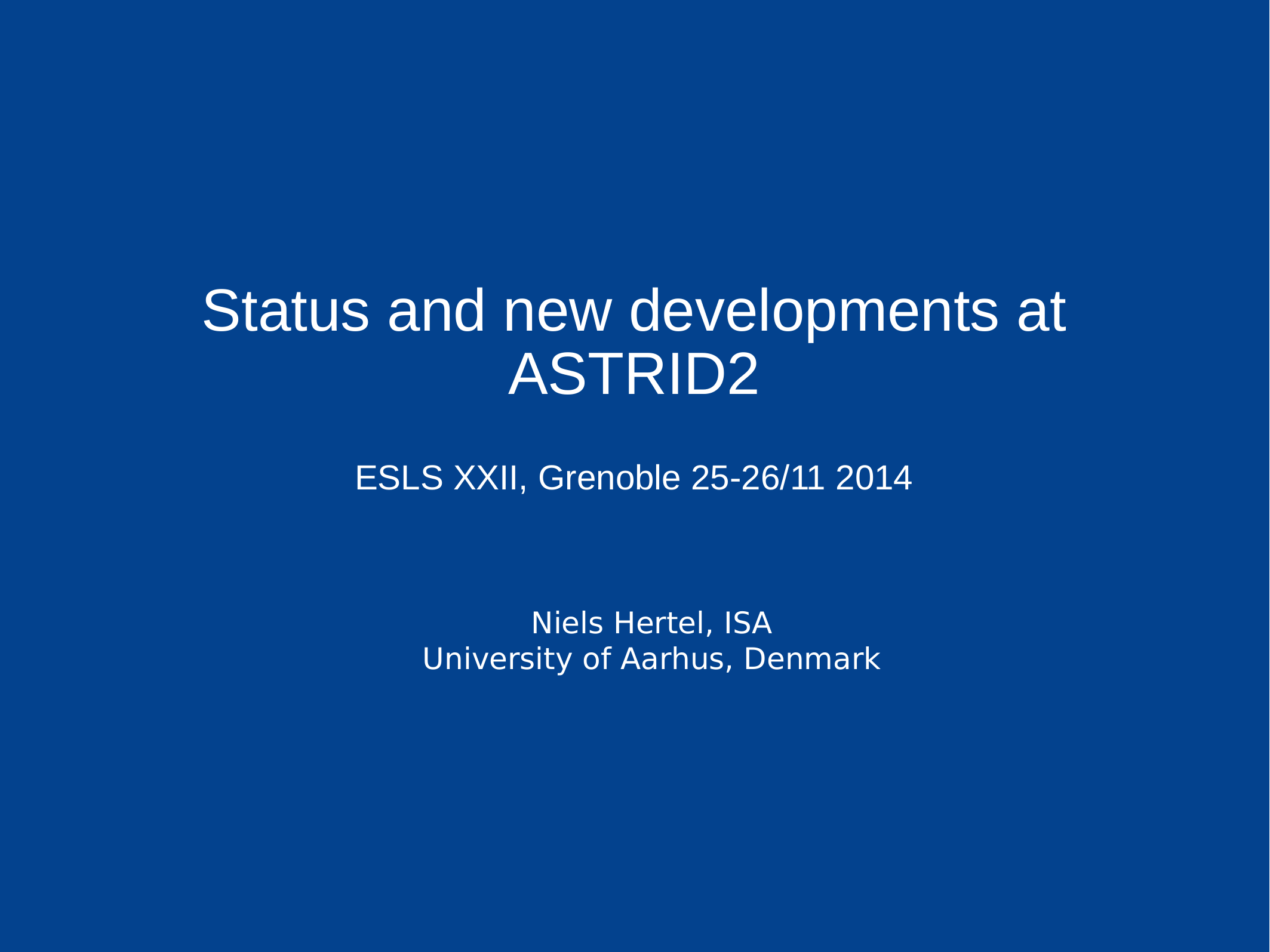

# Status and new developments at ASTRID2
ESLS XXII, Grenoble 25-26/11 2014
Niels Hertel, ISA
University of Aarhus, Denmark